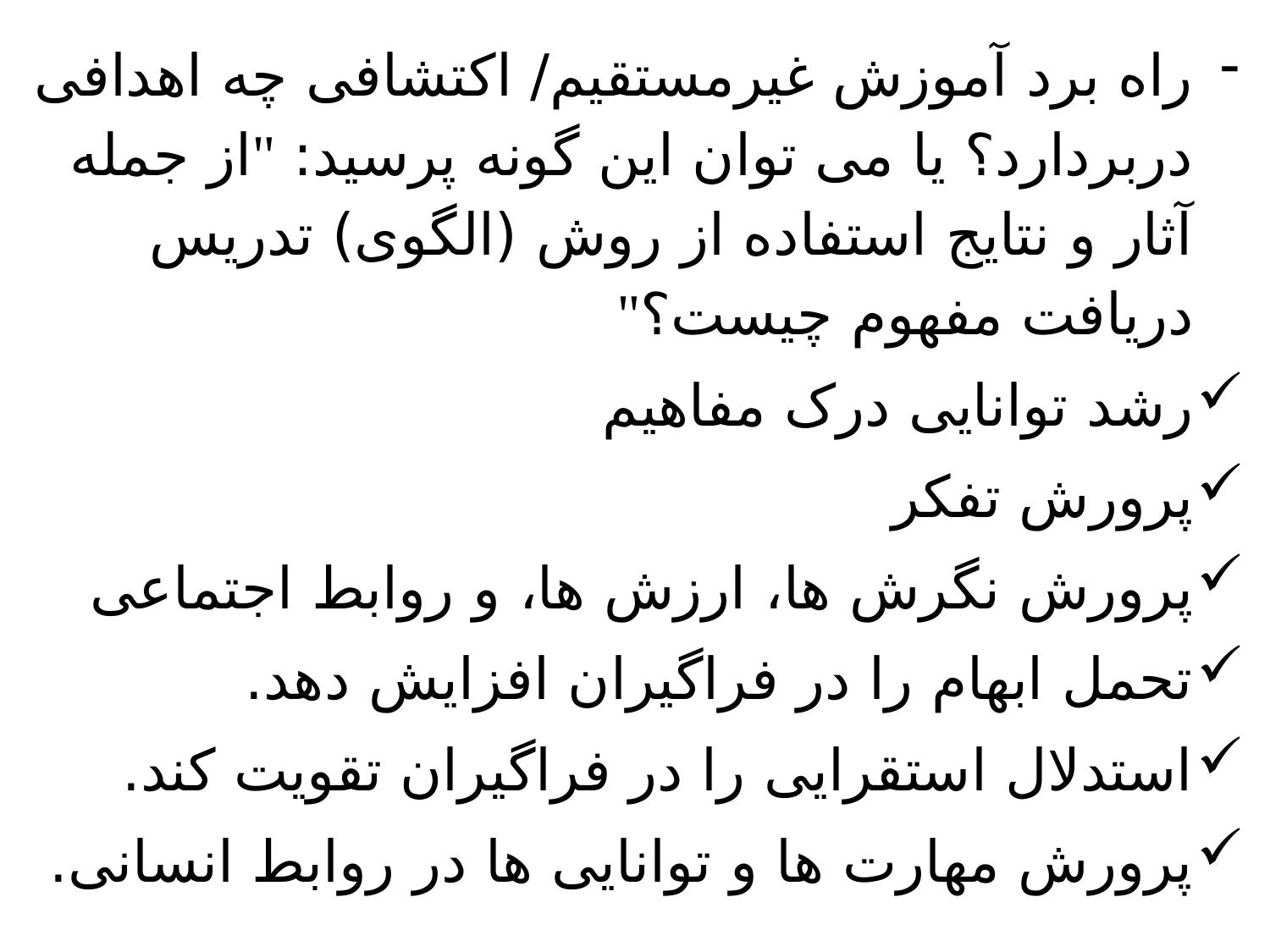

راه برد آموزش غیرمستقیم/ اکتشافی چه اهدافی دربردارد؟ یا می توان این گونه پرسید: "از جمله آثار و نتایج استفاده از روش (الگوی) تدریس دریافت مفهوم چیست؟"
رشد توانایی درک مفاهیم
پرورش تفکر
پرورش نگرش ها، ارزش ها، و روابط اجتماعی
تحمل ابهام را در فراگیران افزایش دهد.
استدلال استقرایی را در فراگیران تقویت کند.
پرورش مهارت ها و توانایی ها در روابط انسانی.